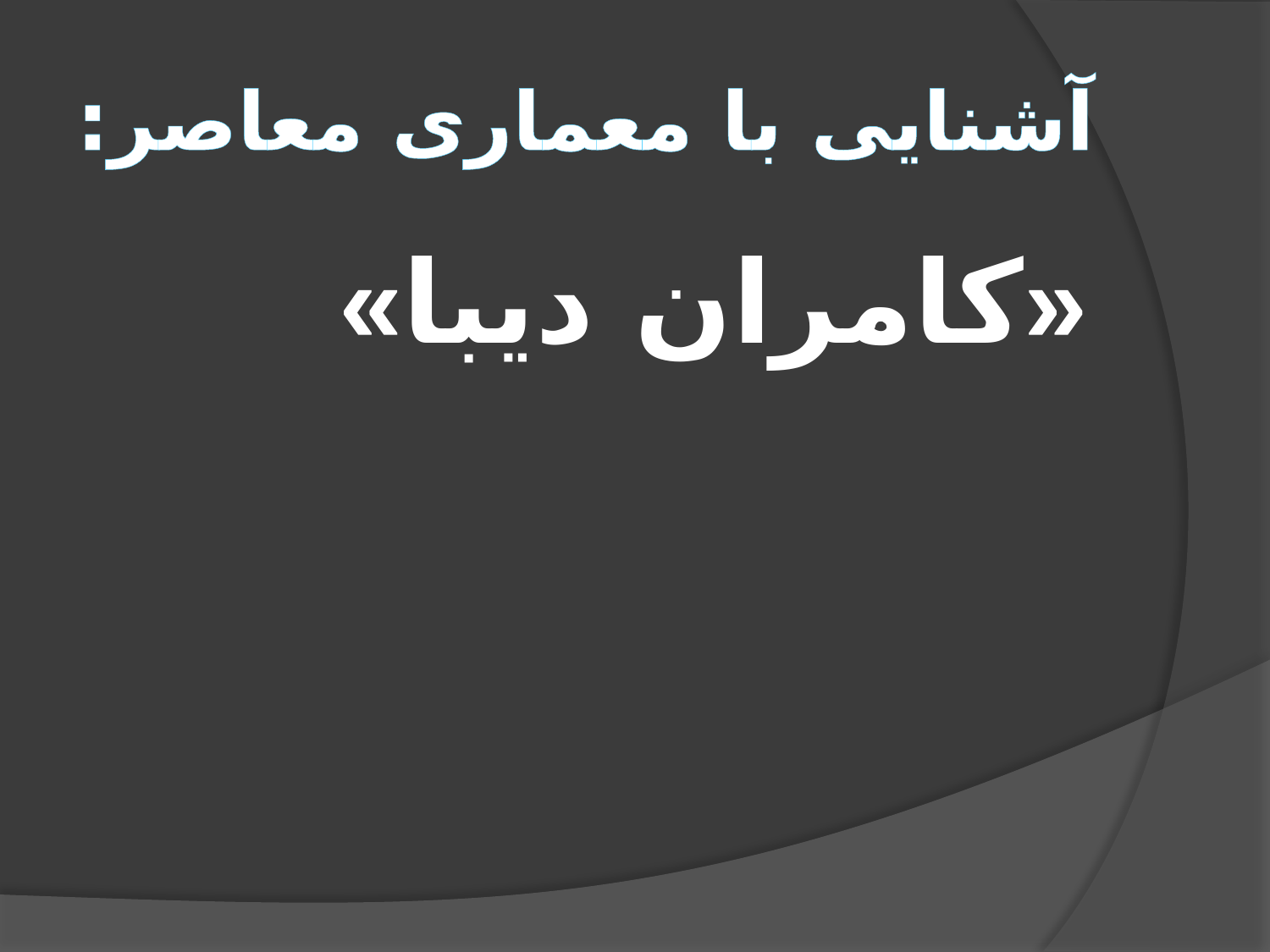

# آشنایی با معماری معاصر:
«کامران دیبا»